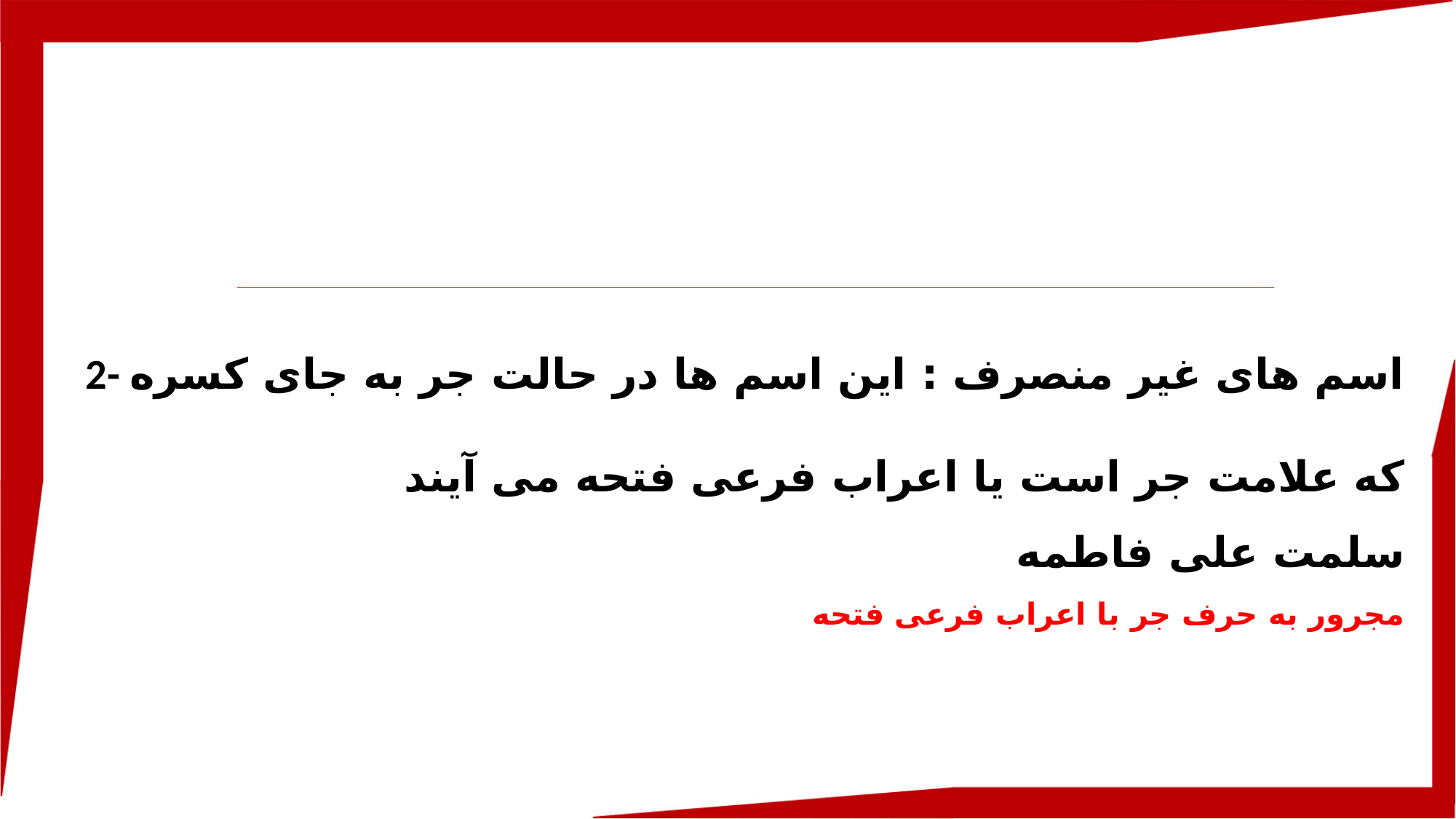

2- اسم های غیر منصرف : این اسم ها در حالت جر به جای کسره که علامت جر است یا اعراب فرعی فتحه می آیند
سلمت علی فاطمه
                          مجرور به حرف جر با اعراب فرعی فتحه